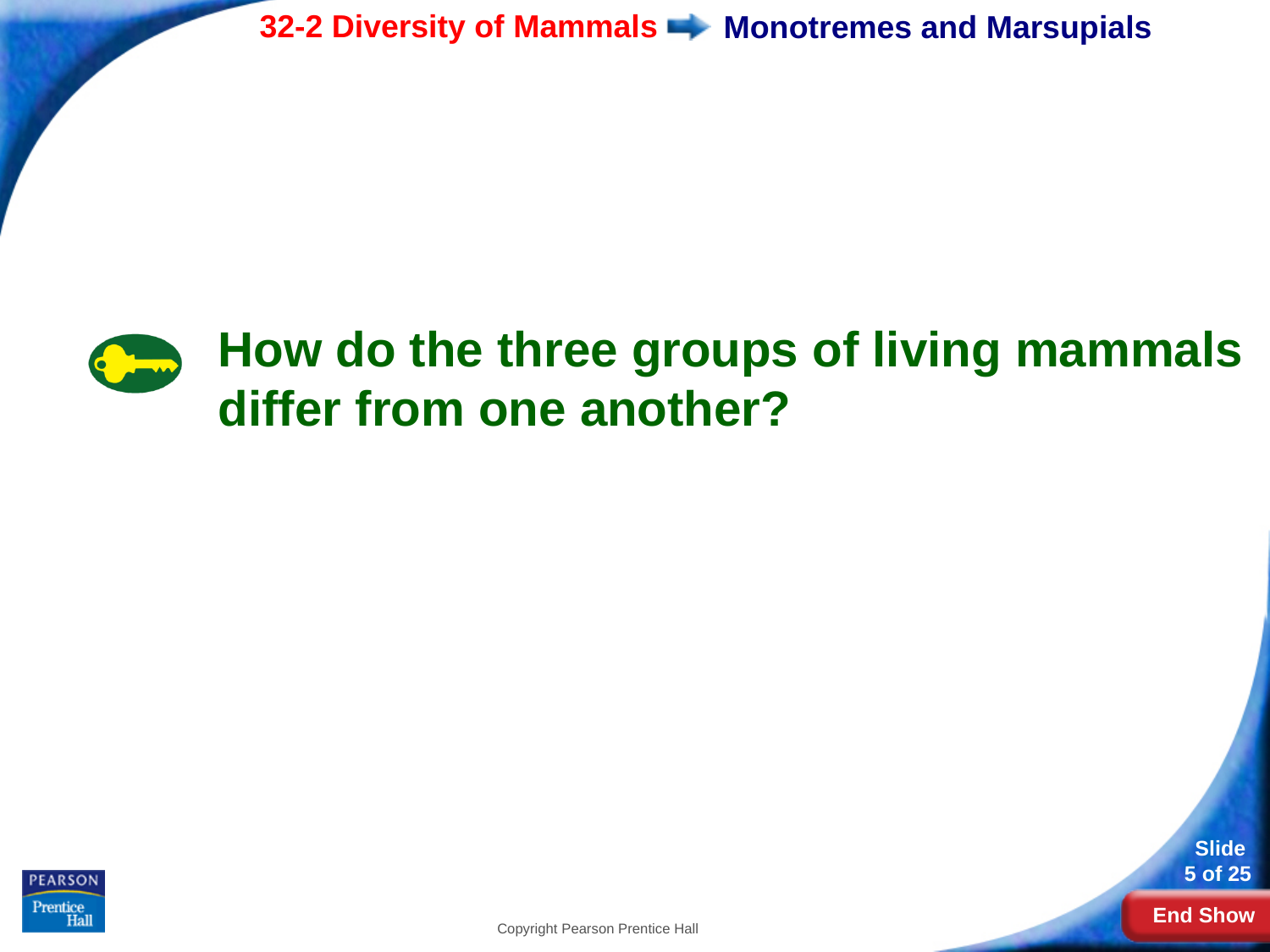

# Monotremes and Marsupials

How do the three groups of living mammals differ from one another?

Copyright Pearson Prentice Hall